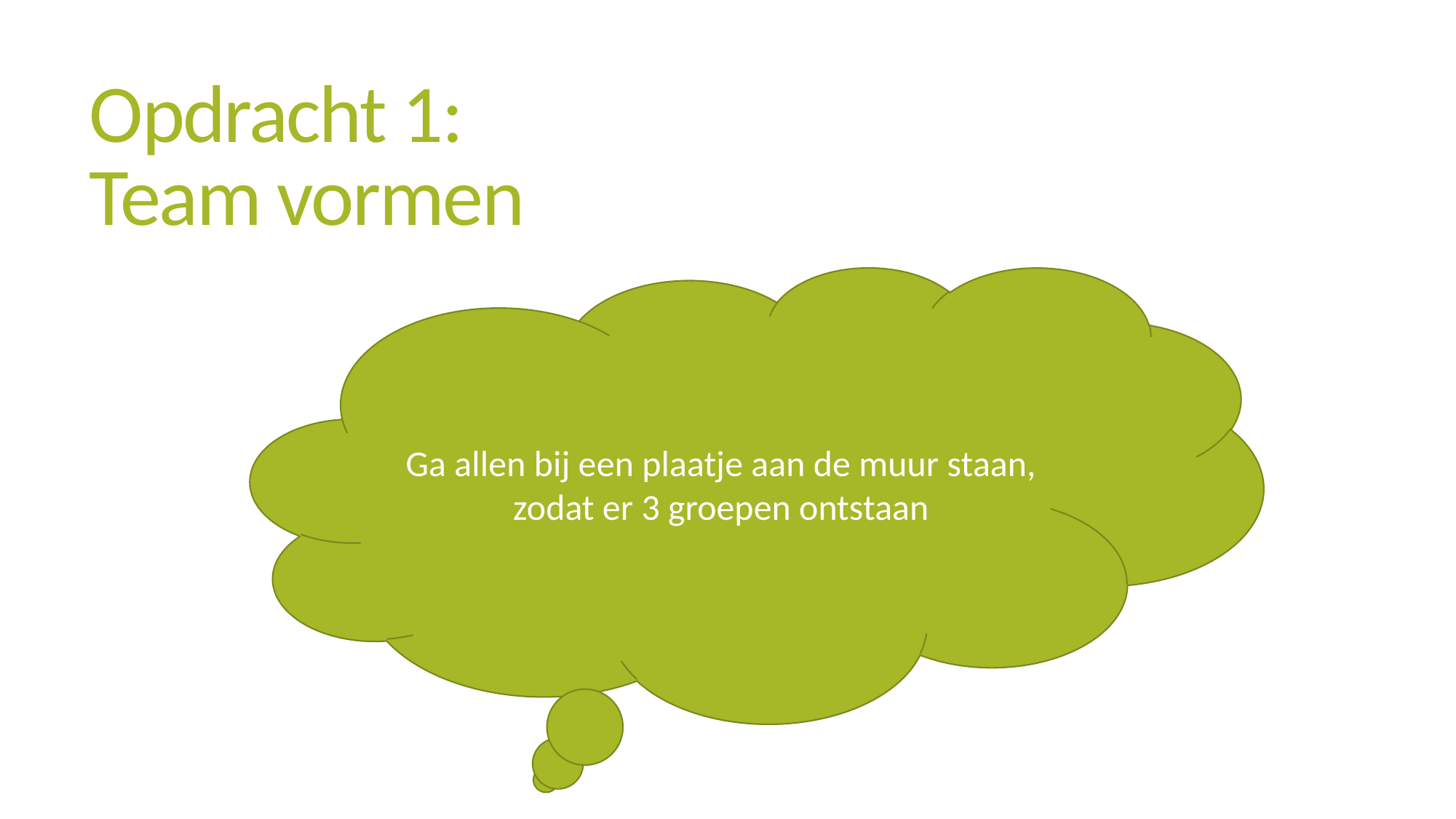

# Opdracht 1: Team vormen
Ga allen bij een plaatje aan de muur staan, zodat er 3 groepen ontstaan